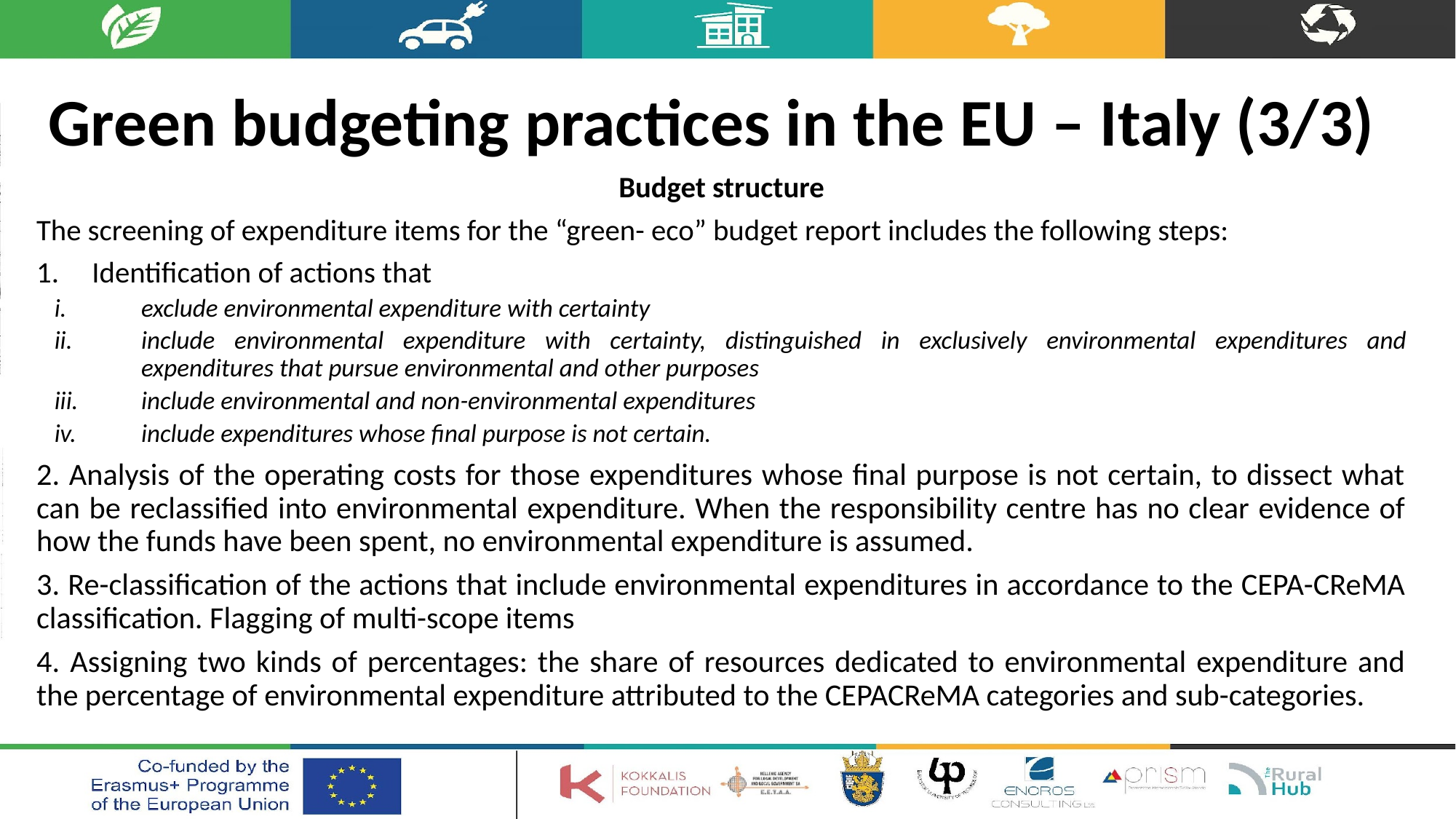

# Green budgeting practices in the EU – Italy (3/3)
Budget structure
The screening of expenditure items for the “green- eco” budget report includes the following steps:
Identification of actions that
exclude environmental expenditure with certainty
include environmental expenditure with certainty, distinguished in exclusively environmental expenditures and expenditures that pursue environmental and other purposes
include environmental and non-environmental expenditures
include expenditures whose final purpose is not certain.
2. Analysis of the operating costs for those expenditures whose final purpose is not certain, to dissect what can be reclassified into environmental expenditure. When the responsibility centre has no clear evidence of how the funds have been spent, no environmental expenditure is assumed.
3. Re-classification of the actions that include environmental expenditures in accordance to the CEPA-CReMA classification. Flagging of multi-scope items
4. Assigning two kinds of percentages: the share of resources dedicated to environmental expenditure and the percentage of environmental expenditure attributed to the CEPACReMA categories and sub-categories.